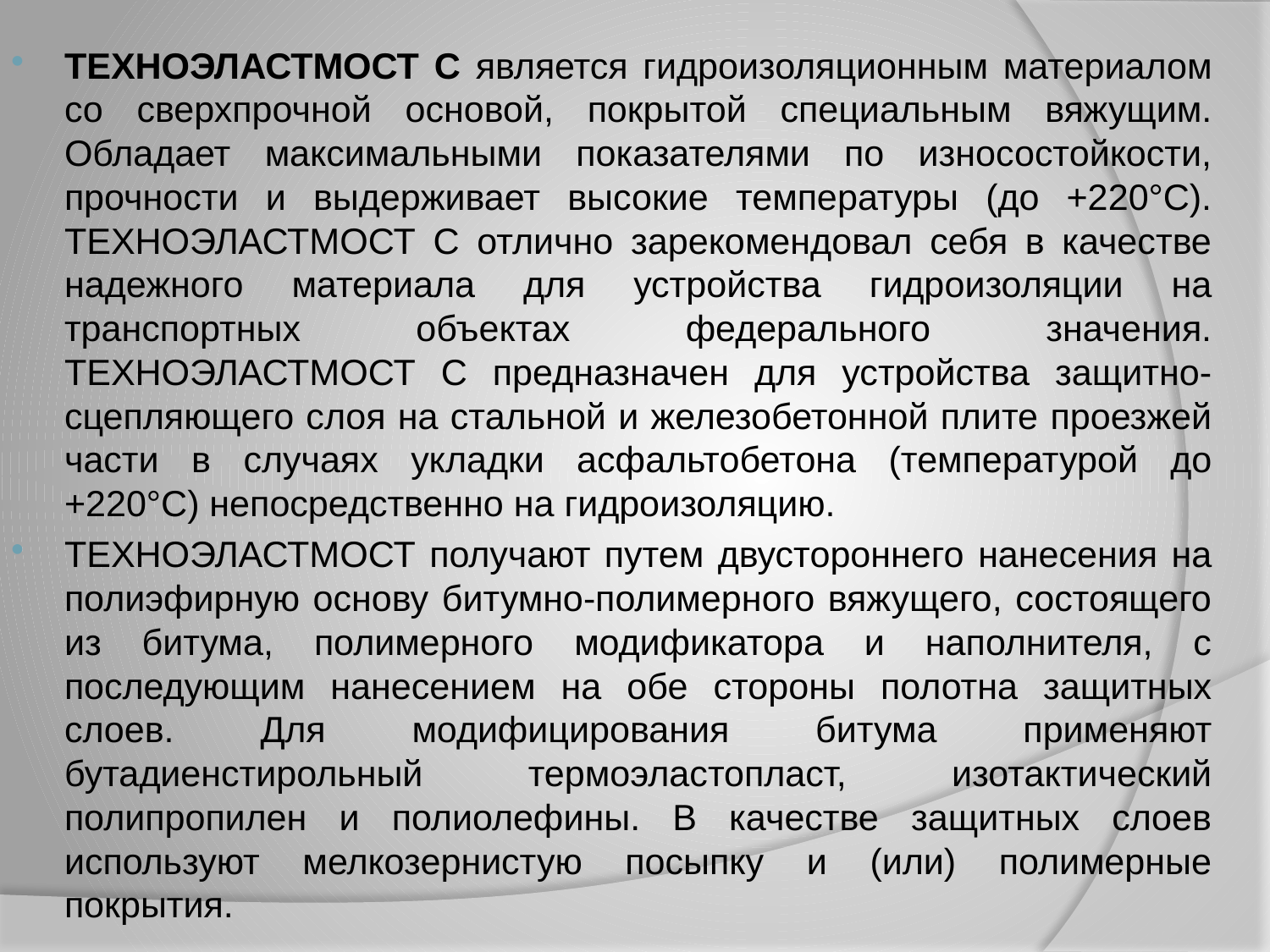

ТЕХНОЭЛАСТМОСТ С является гидроизоляционным материалом со сверхпрочной основой, покрытой специальным вяжущим. Обладает максимальными показателями по износостойкости, прочности и выдерживает высокие температуры (до +220°С). ТЕХНОЭЛАСТМОСТ С отлично зарекомендовал себя в качестве надежного материала для устройства гидроизоляции на транспортных объектах федерального значения. ТЕХНОЭЛАСТМОСТ С предназначен для устройства защитно-сцепляющего слоя на стальной и железобетонной плите проезжей части в случаях укладки асфальтобетона (температурой до +220°С) непосредственно на гидроизоляцию.
ТЕХНОЭЛАСТМОСТ получают путем двустороннего нанесения на полиэфирную основу битумно-полимерного вяжущего, состоящего из битума, полимерного модификатора и наполнителя, с последующим нанесением на обе стороны полотна защитных слоев. Для модифицирования битума применяют бутадиенстирольный термоэластопласт, изотактический полипропилен и полиолефины. В качестве защитных слоев используют мелкозернистую посыпку и (или) полимерные покрытия.

#